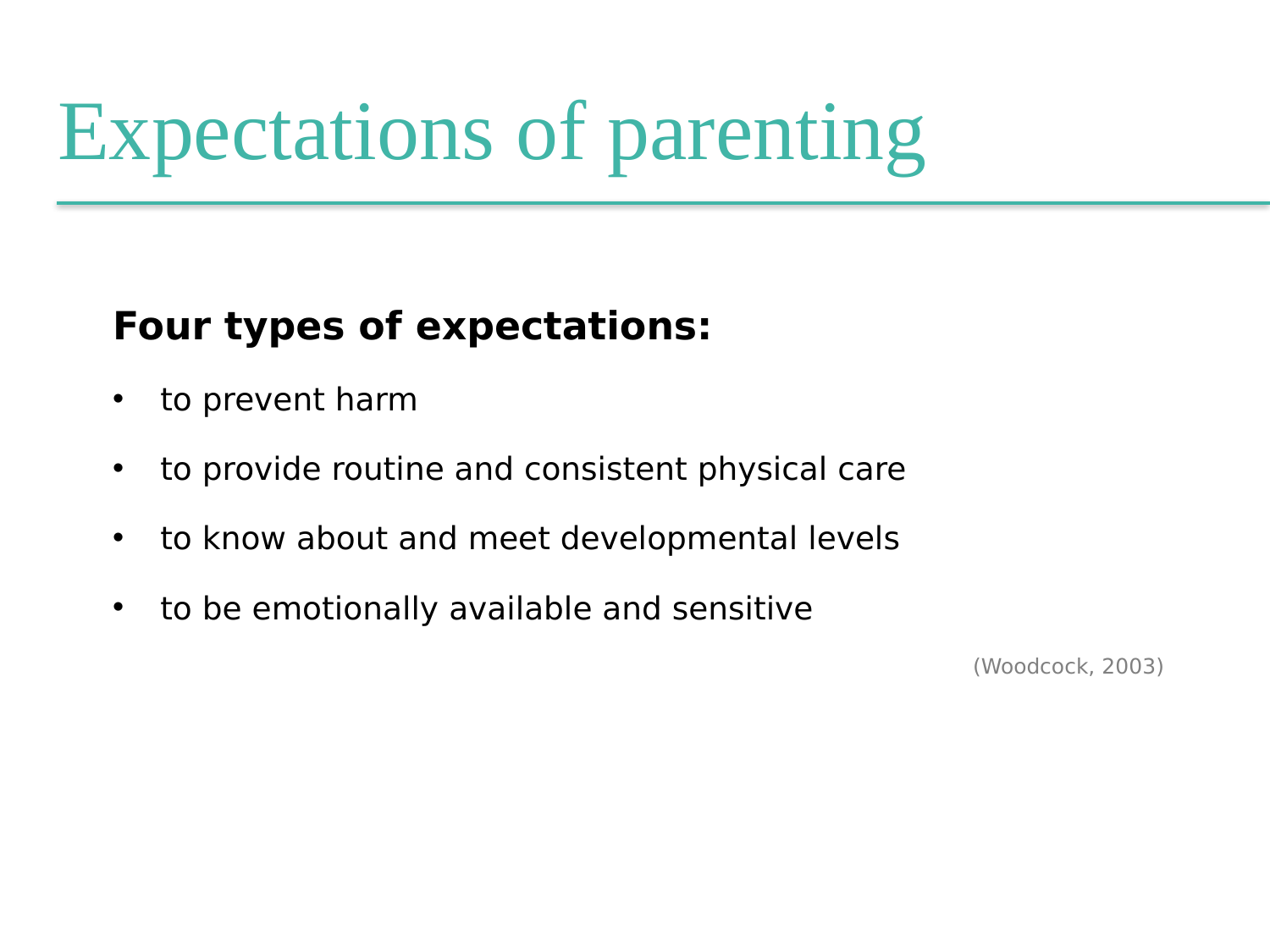

Expectations of parenting
Four types of expectations:
to prevent harm
to provide routine and consistent physical care
to know about and meet developmental levels
to be emotionally available and sensitive
(Woodcock, 2003)